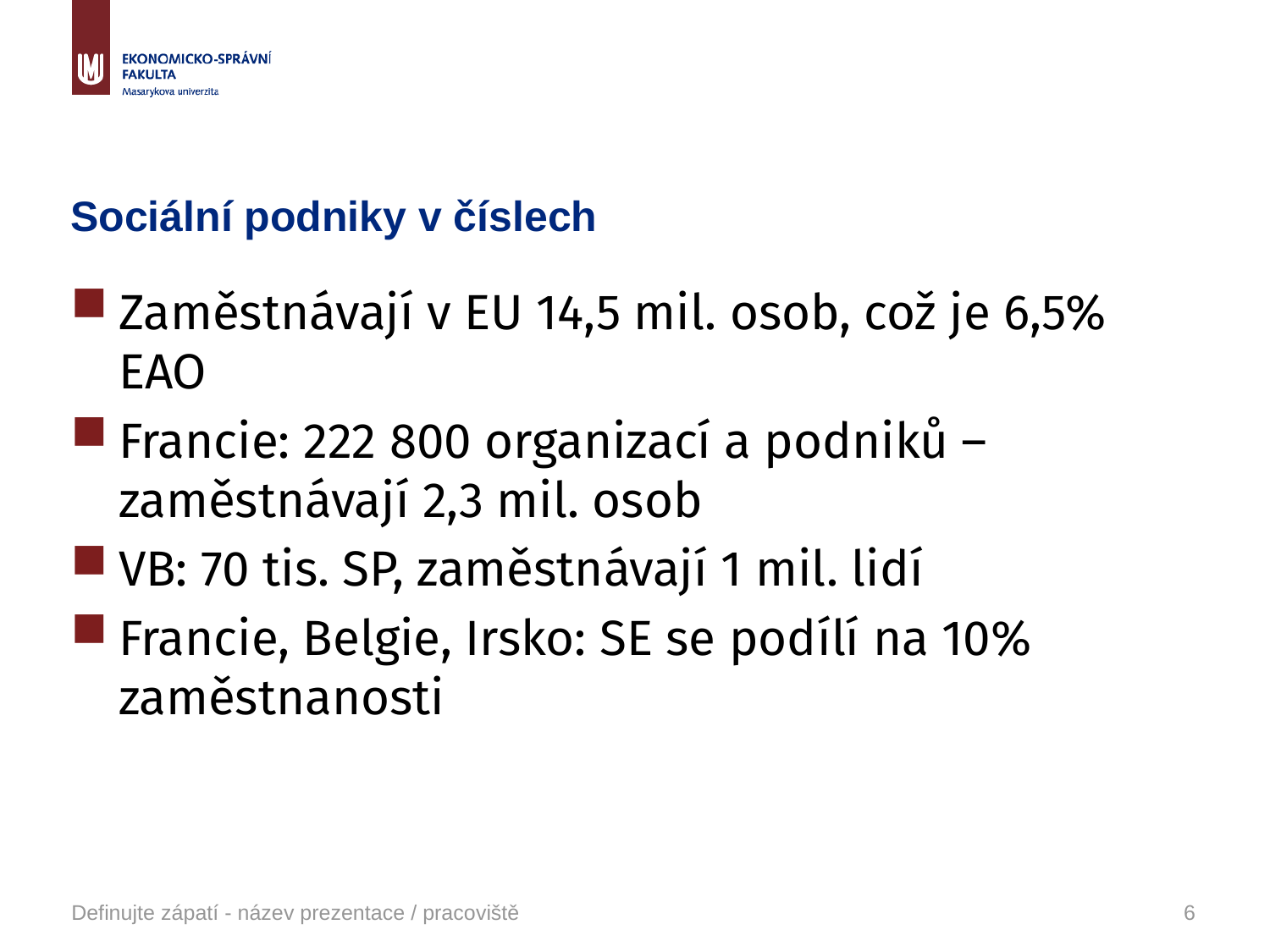

# Sociální podniky v číslech
Zaměstnávají v EU 14,5 mil. osob, což je 6,5% EAO
Francie: 222 800 organizací a podniků – zaměstnávají 2,3 mil. osob
VB: 70 tis. SP, zaměstnávají 1 mil. lidí
Francie, Belgie, Irsko: SE se podílí na 10% zaměstnanosti
Definujte zápatí - název prezentace / pracoviště
6